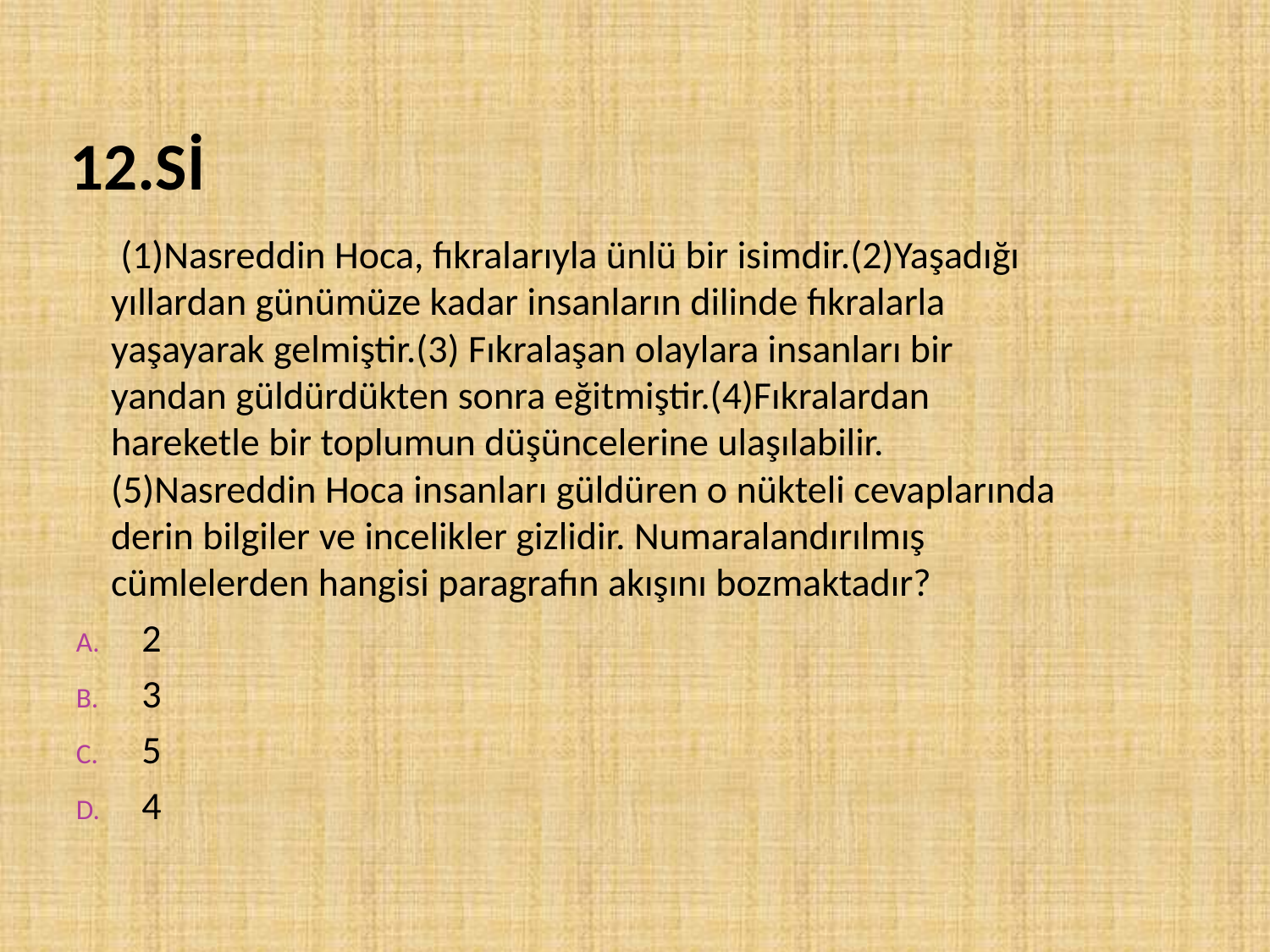

# 12.Sİ
     (1)Nasreddin Hoca, fıkralarıyla ünlü bir isimdir.(2)Yaşadığı yıllardan günümüze kadar insanların dilinde fıkralarla yaşayarak gelmiştir.(3) Fıkralaşan olaylara insanları bir yandan güldürdükten sonra eğitmiştir.(4)Fıkralardan hareketle bir toplumun düşüncelerine ulaşılabilir. (5)Nasreddin Hoca insanları güldüren o nükteli cevaplarında derin bilgiler ve incelikler gizlidir. Numaralandırılmış cümlelerden hangisi paragrafın akışını bozmaktadır?
2
3
5
4